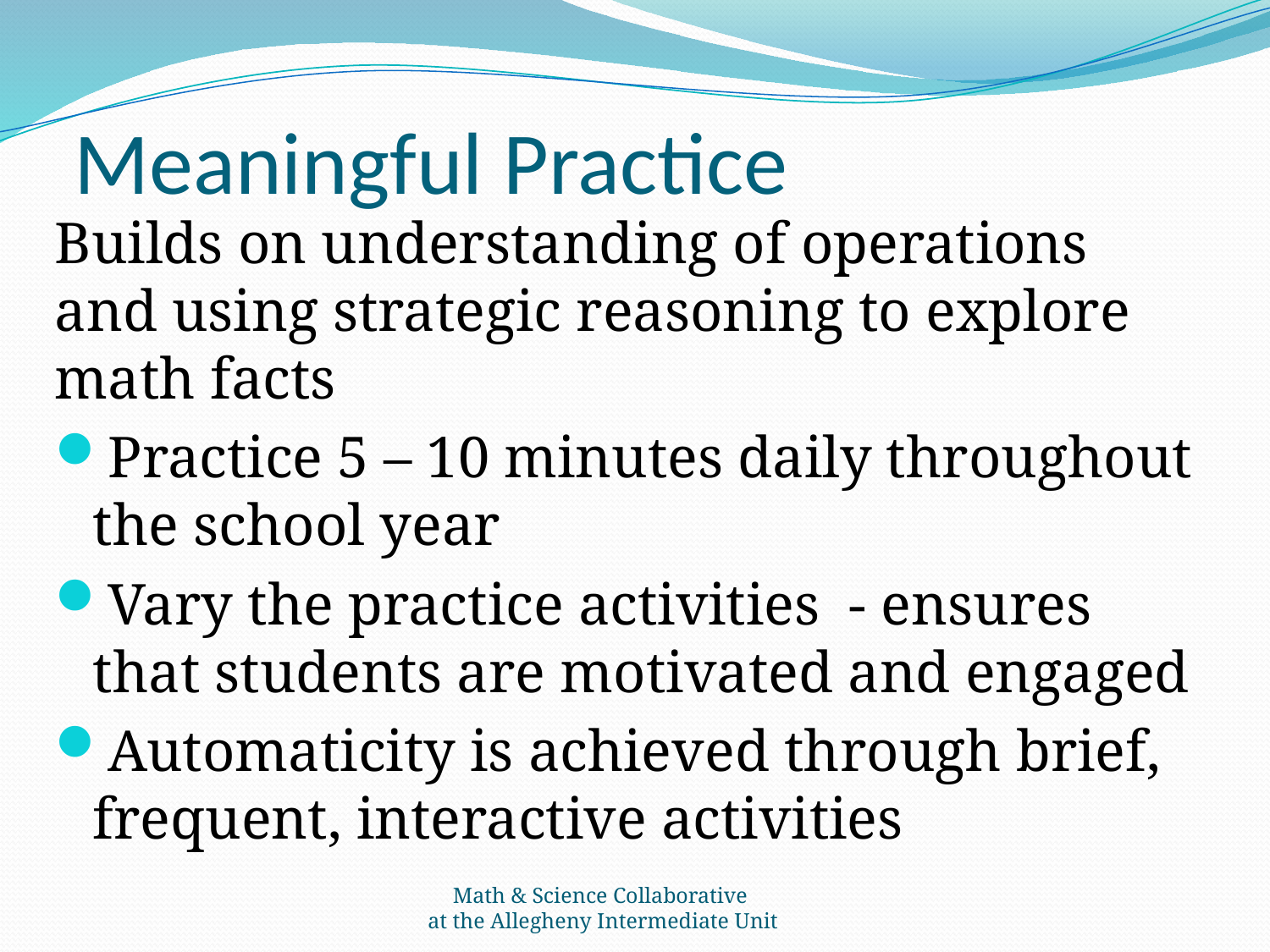

# Meaningful Practice
Builds on understanding of operations and using strategic reasoning to explore math facts
Practice 5 – 10 minutes daily throughout the school year
Vary the practice activities  - ensures that students are motivated and engaged
Automaticity is achieved through brief, frequent, interactive activities
Math & Science Collaborative
at the Allegheny Intermediate Unit